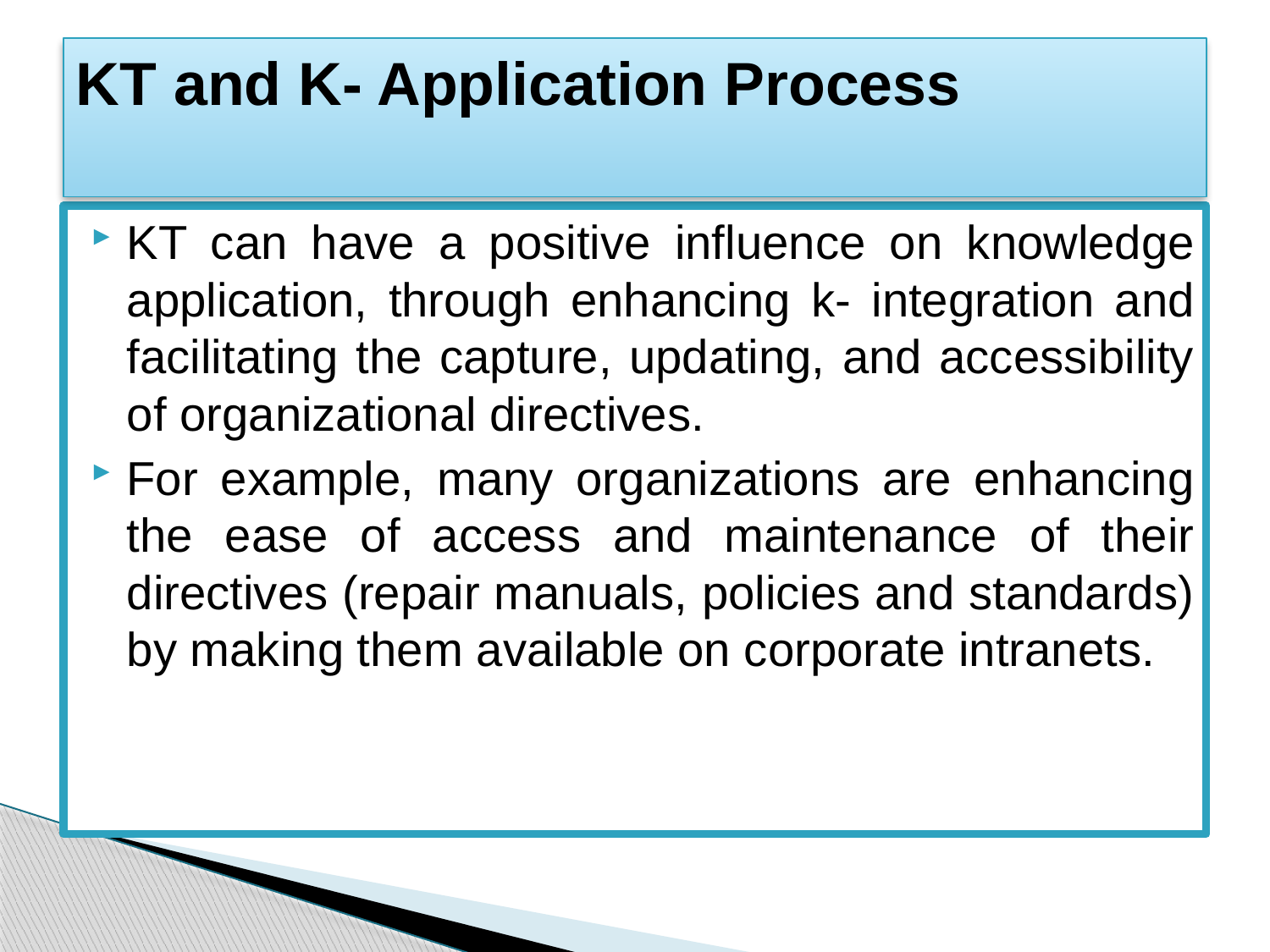

# KT and K- Application Process
KT can have a positive influence on knowledge application, through enhancing k- integration and facilitating the capture, updating, and accessibility of organizational directives.
For example, many organizations are enhancing the ease of access and maintenance of their directives (repair manuals, policies and standards) by making them available on corporate intranets.